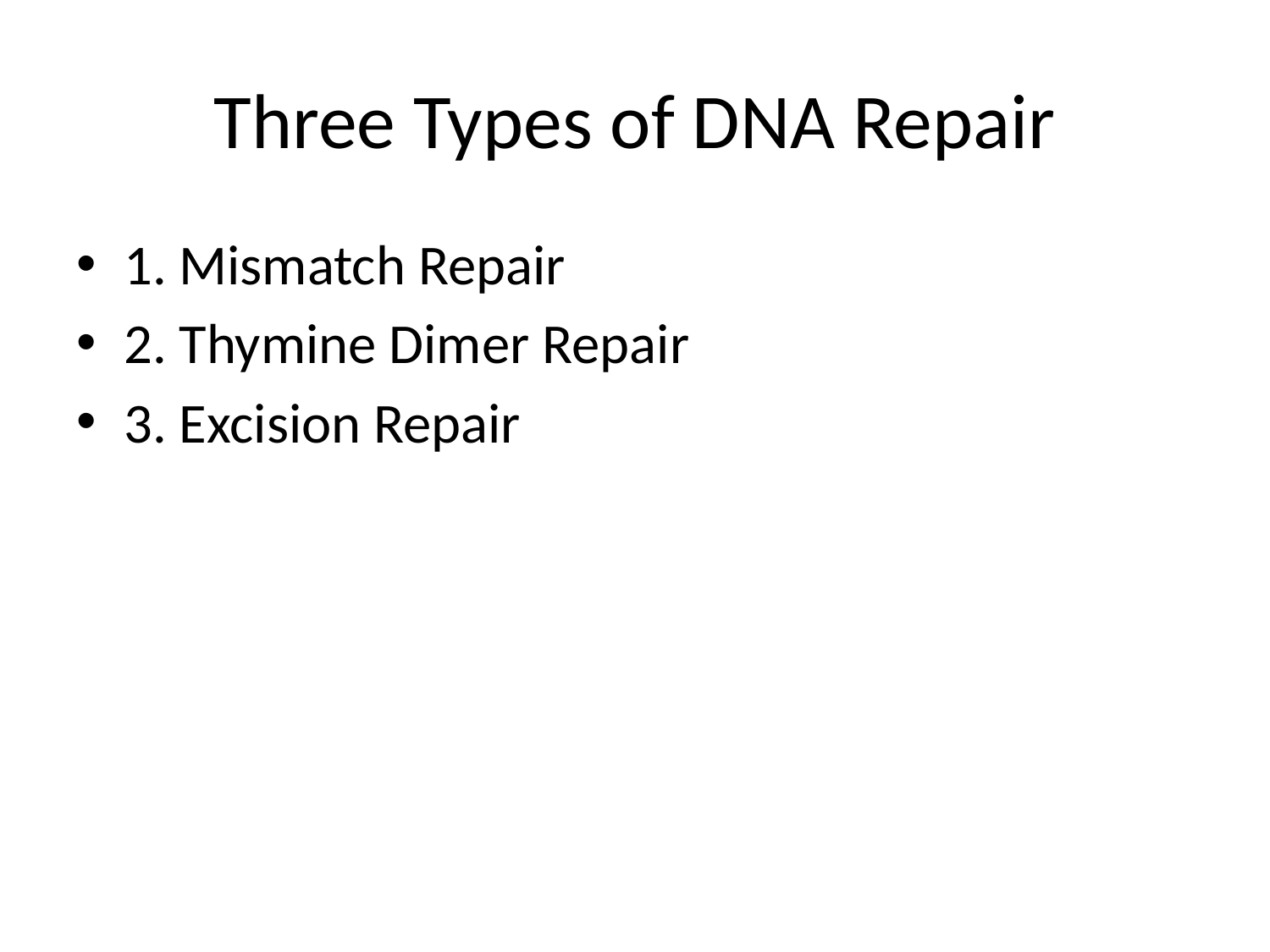

# Three Types of DNA Repair
1. Mismatch Repair
2. Thymine Dimer Repair
3. Excision Repair